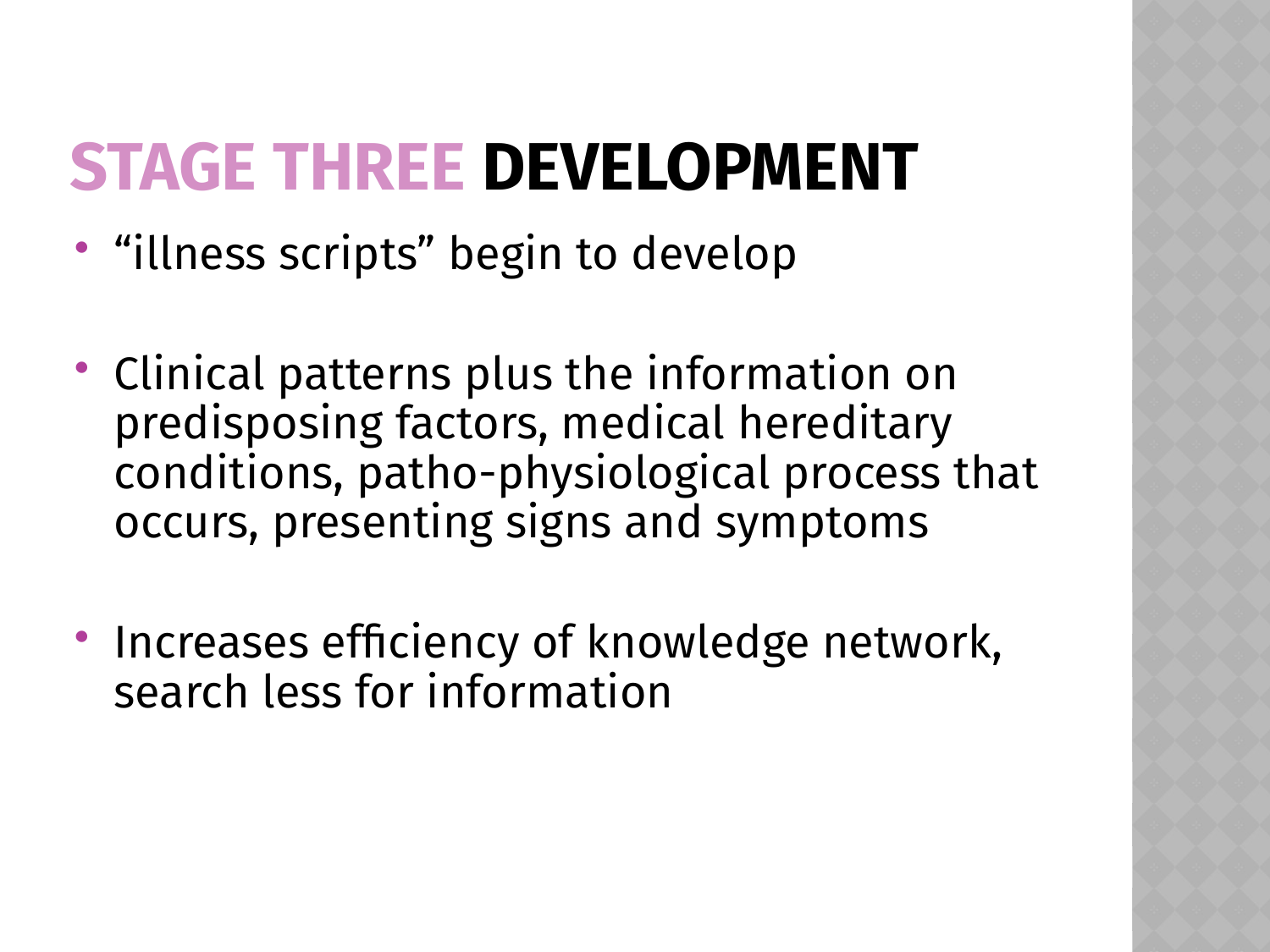

# Stage Three Development
“illness scripts” begin to develop

Clinical patterns plus the information on predisposing factors, medical hereditary conditions, patho-physiological process that occurs, presenting signs and symptoms

Increases efficiency of knowledge network, search less for information